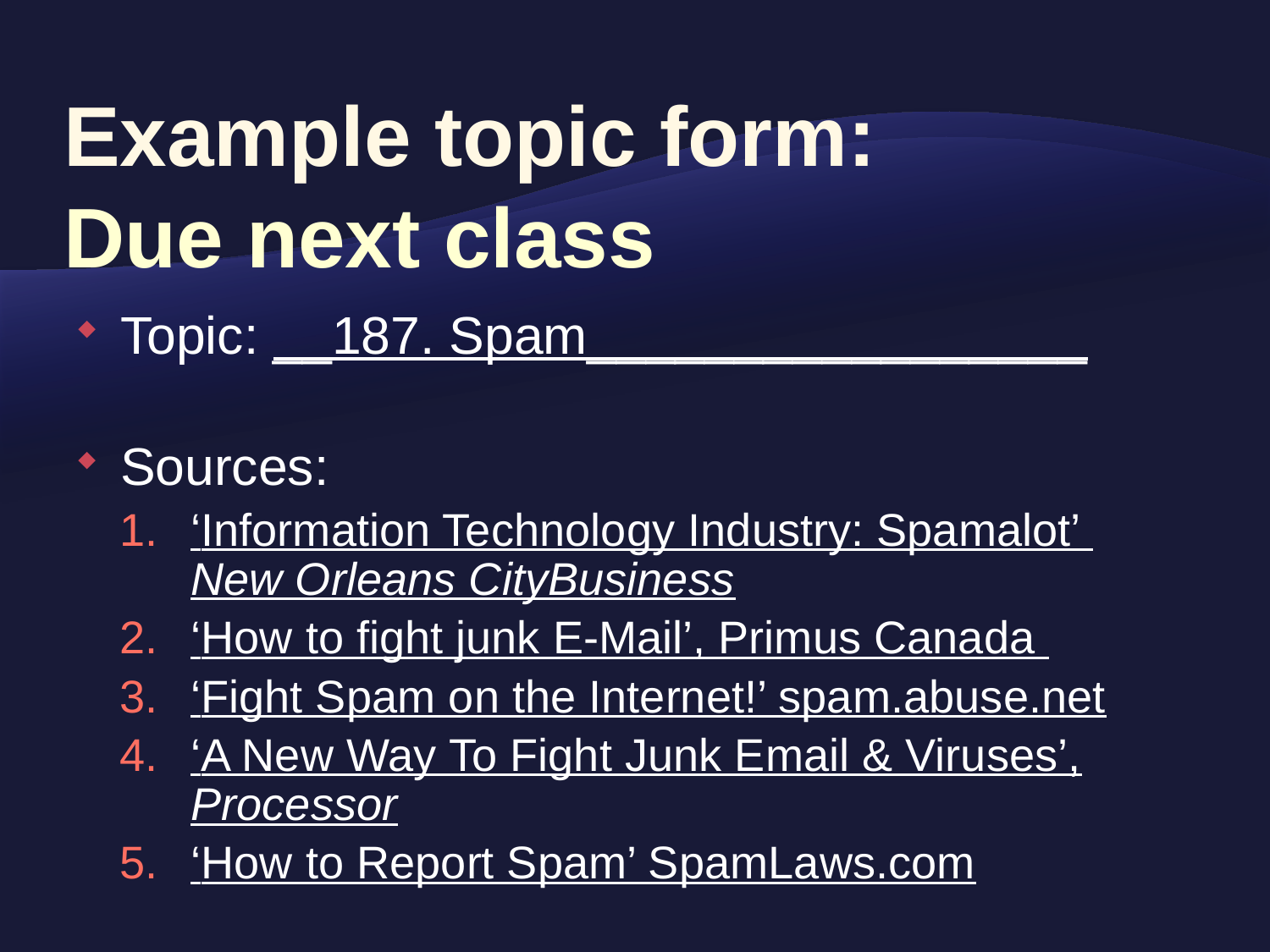

# Example topic form: Due next class
Topic: __187. Spam_________________
Sources:
‘Information Technology Industry: Spamalot’  New Orleans CityBusiness
‘How to fight junk E-Mail’, Primus Canada
‘Fight Spam on the Internet!’ spam.abuse.net
‘A New Way To Fight Junk Email & Viruses’, Processor
‘How to Report Spam’ SpamLaws.com